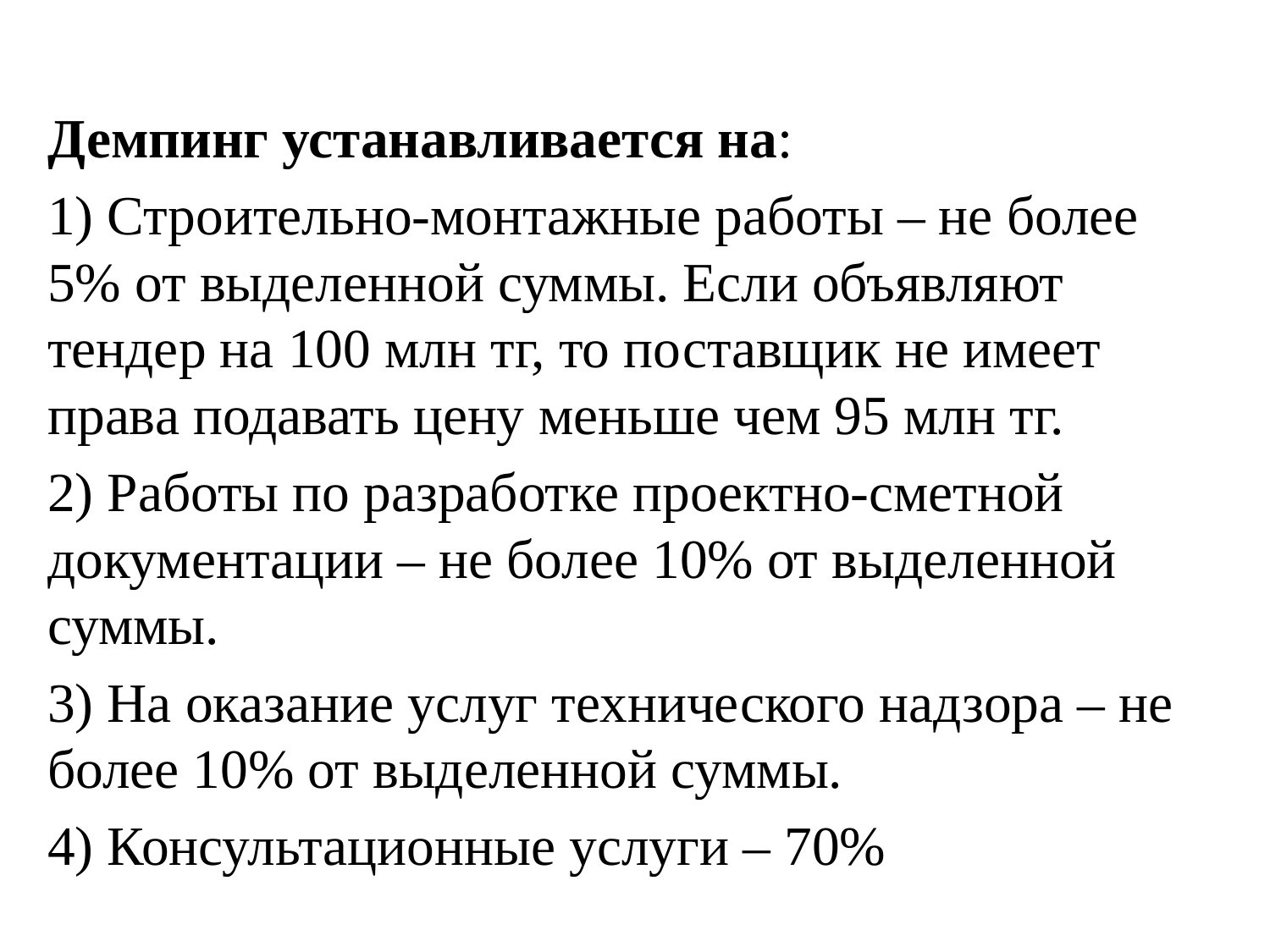

Демпинг устанавливается на:
1) Строительно-монтажные работы – не более 5% от выделенной суммы. Если объявляют тендер на 100 млн тг, то поставщик не имеет права подавать цену меньше чем 95 млн тг.
2) Работы по разработке проектно-сметной документации – не более 10% от выделенной суммы.
3) На оказание услуг технического надзора – не более 10% от выделенной суммы.
4) Консультационные услуги – 70%